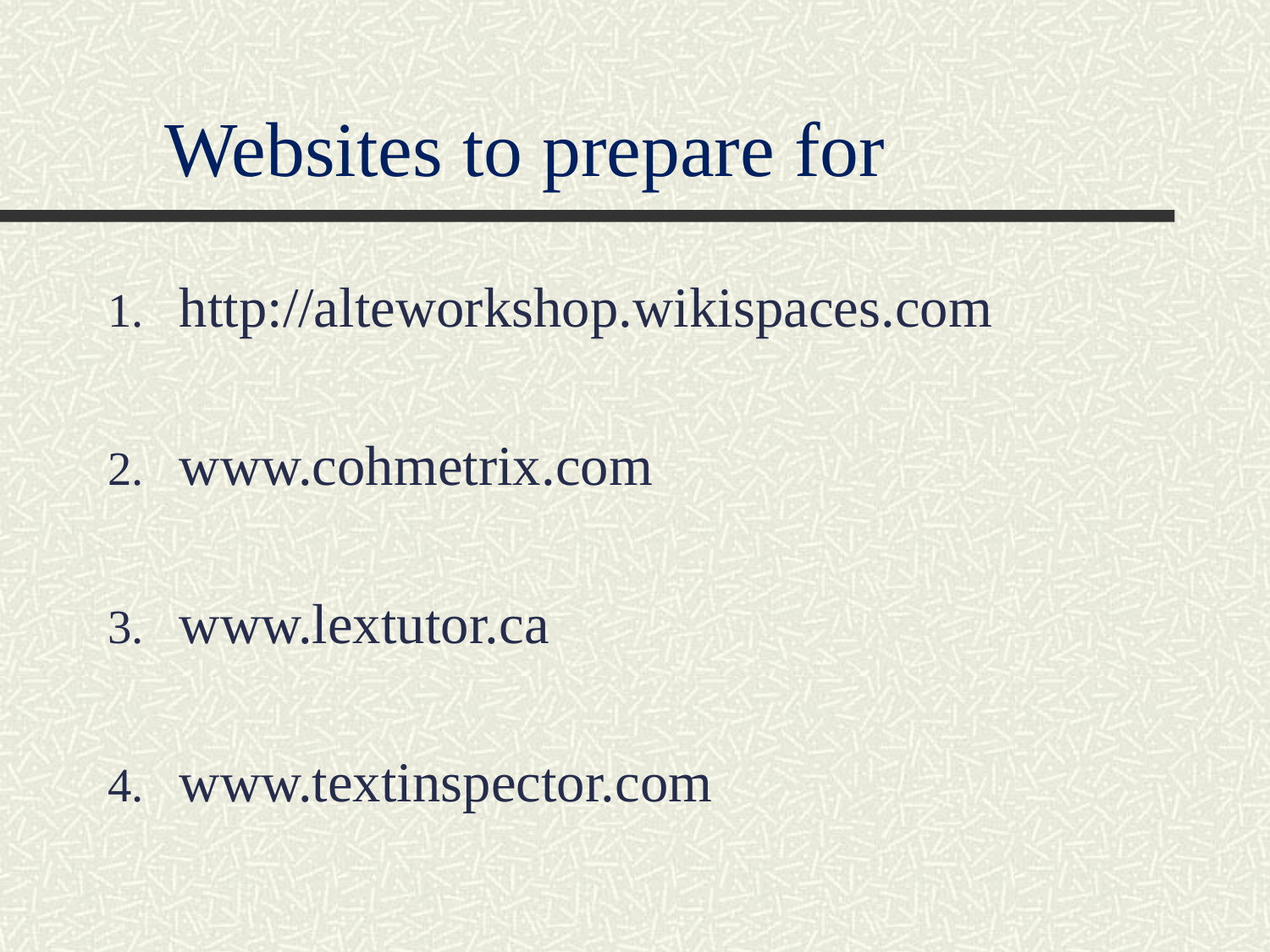

# Websites to prepare for
http://alteworkshop.wikispaces.com

www.cohmetrix.com

www.lextutor.ca

www.textinspector.com